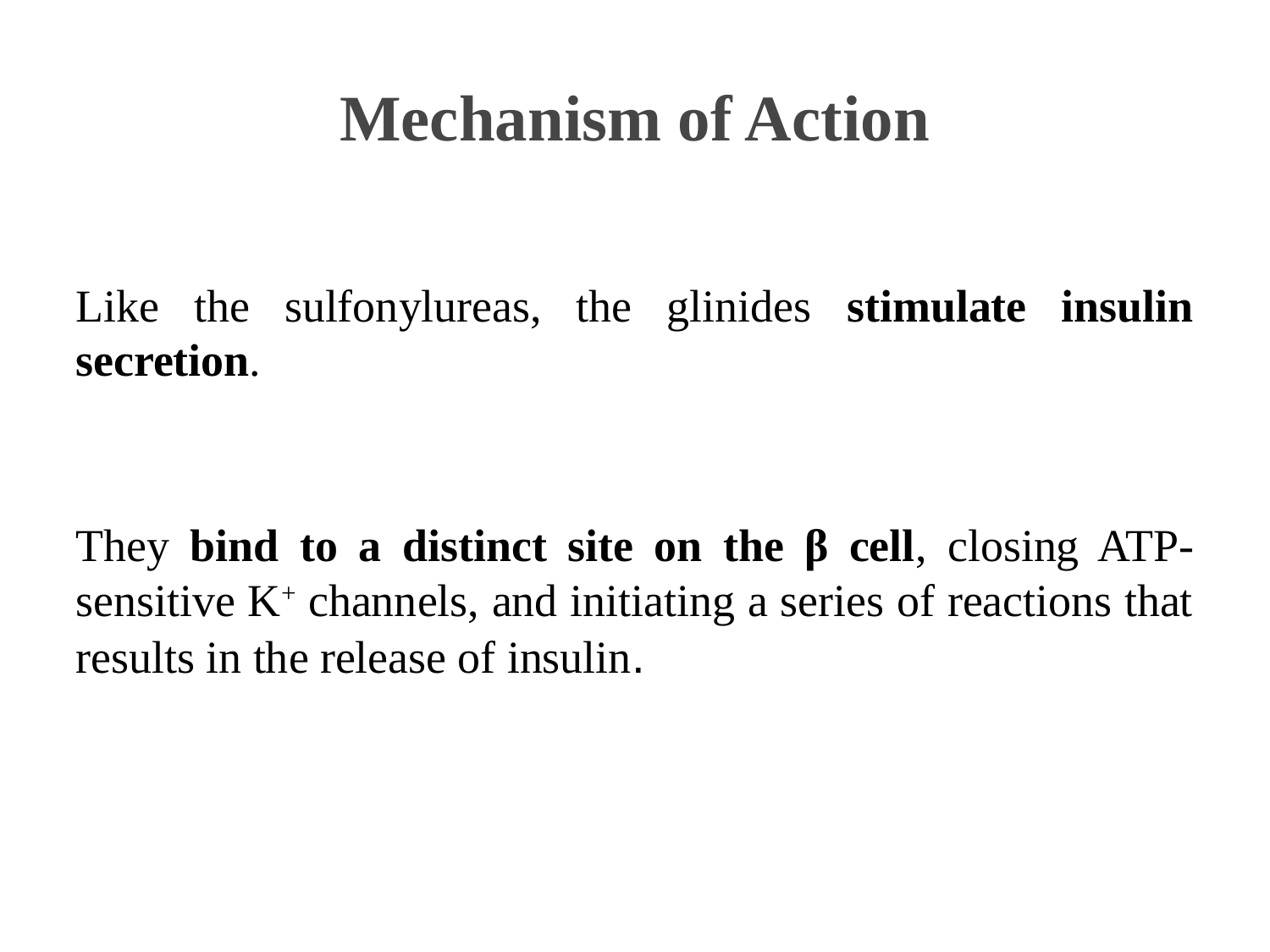

# Mechanism of Action

Like the sulfonylureas, the glinides stimulate insulin secretion.

They bind to a distinct site on the β cell, closing ATP-sensitive K+ channels, and initiating a series of reactions that results in the release of insulin.